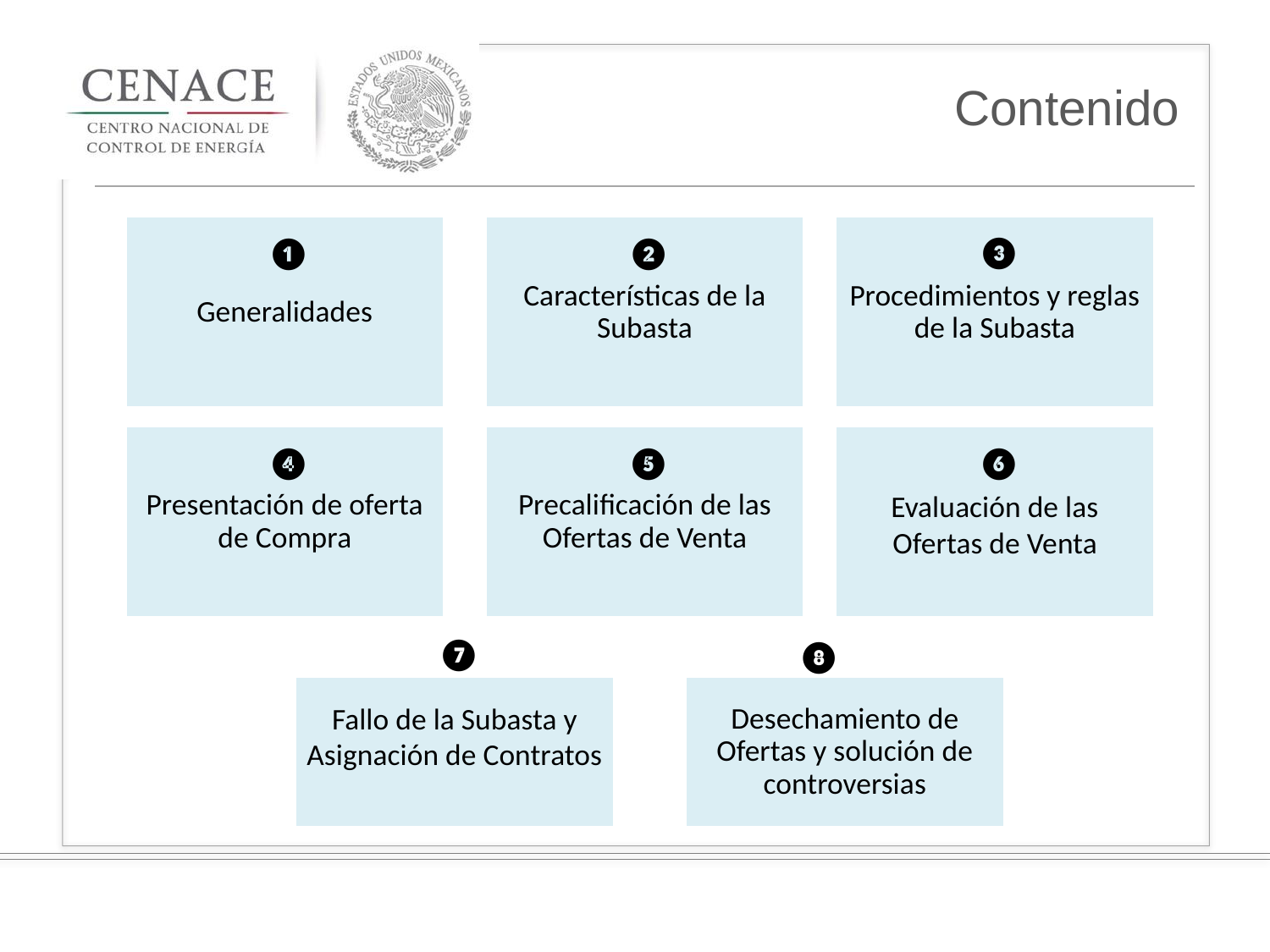

# Contenido
Características de la Subasta
Procedimientos y reglas de la Subasta
Presentación de oferta de Compra
Precalificación de las Ofertas de Venta

Evaluación de las Ofertas de Venta

Fallo de la Subasta y Asignación de Contratos

Desechamiento de Ofertas y solución de controversias
Generalidades
❸
❶
❷
❹
❺
❻
❼
❽